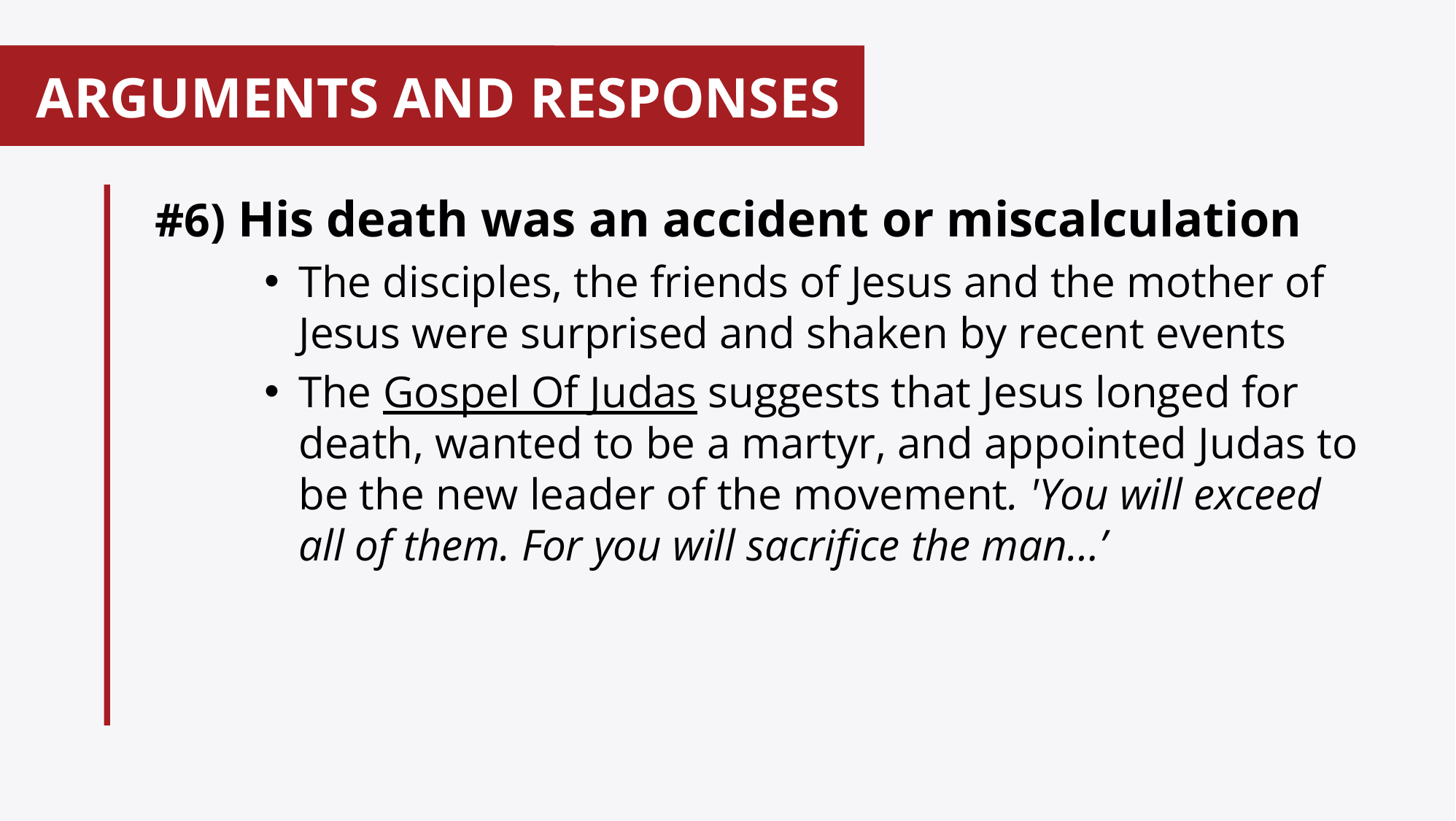

ARGUMENTS AND RESPONSES
#
#6) His death was an accident or miscalculation
The disciples, the friends of Jesus and the mother of Jesus were surprised and shaken by recent events
The Gospel Of Judas suggests that Jesus longed for death, wanted to be a martyr, and appointed Judas to be the new leader of the movement. 'You will exceed all of them. For you will sacrifice the man…’